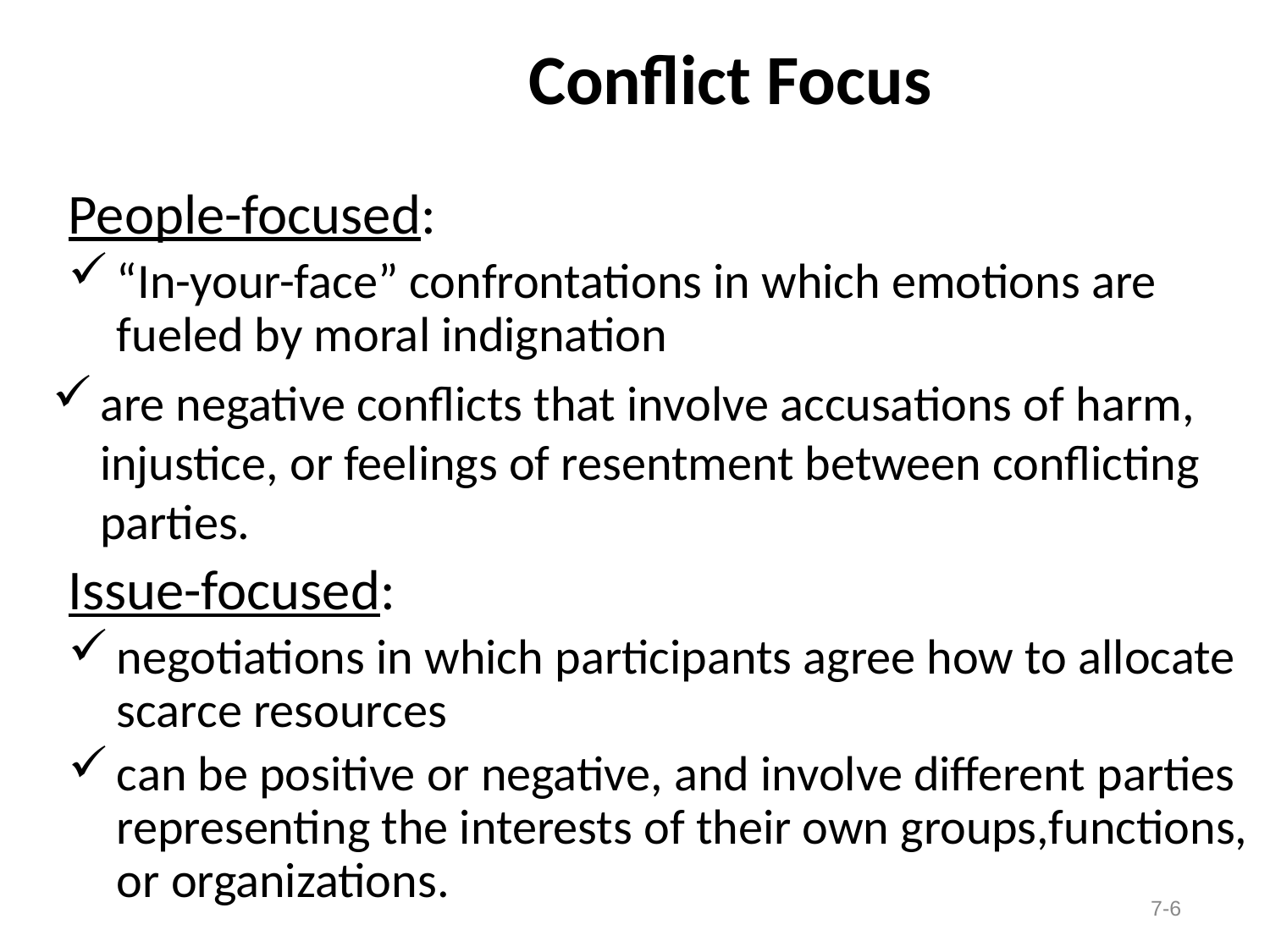

# Conflict Focus
People-focused:
“In-your-face” confrontations in which emotions are fueled by moral indignation
are negative conflicts that involve accusations of harm, injustice, or feelings of resentment between conflicting parties.
Issue-focused:
negotiations in which participants agree how to allocate scarce resources
can be positive or negative, and involve different parties representing the interests of their own groups,functions, or organizations.

7-6